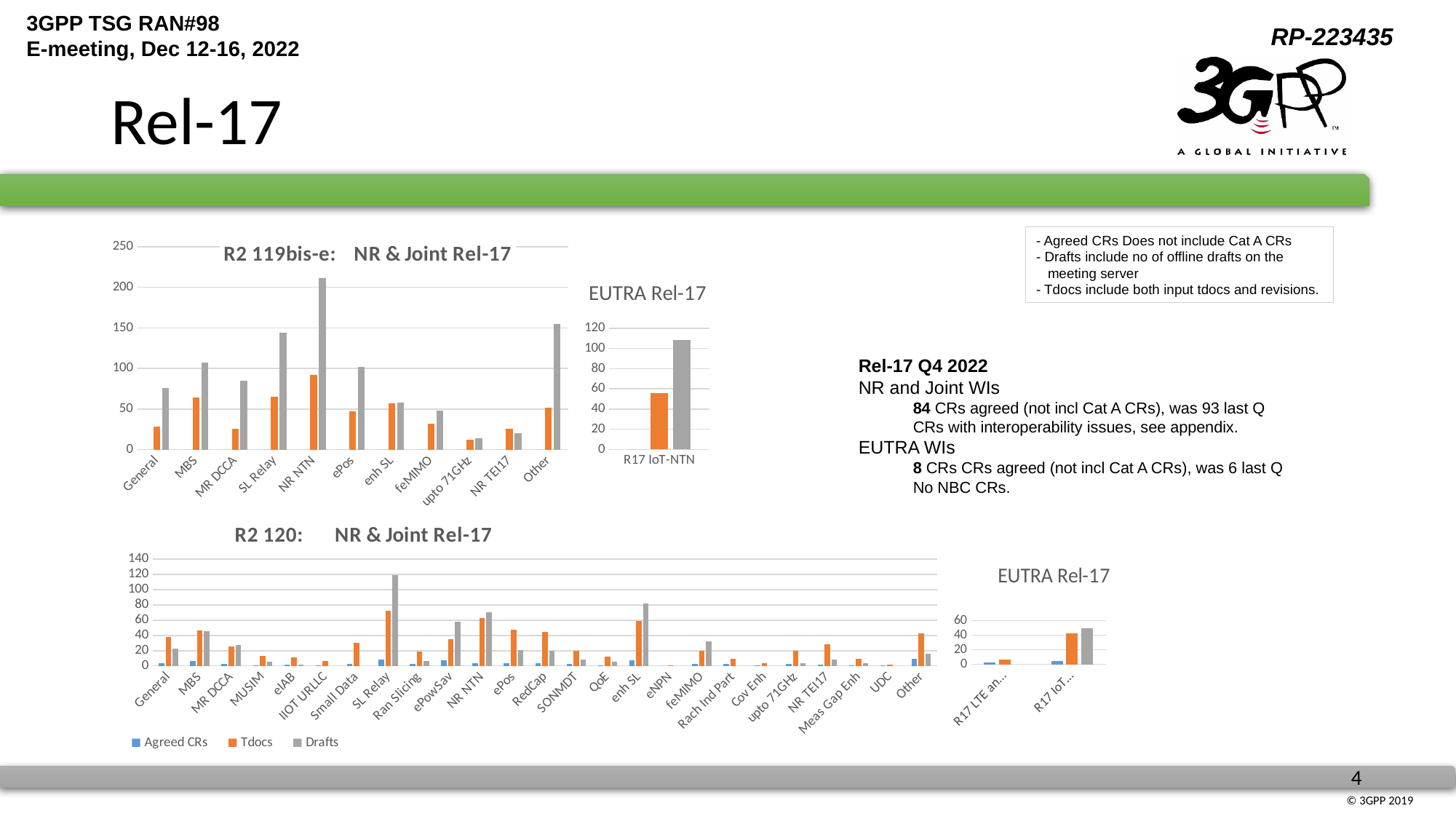

# Rel-17

### Chart: R2 119bis-e:    NR & Joint Rel-17

| Category | Agreed CRs | Tdocs 119bis-e | Drafts |
|---|---|---|---|
| General | 0.0 | 28.0 | 76.0 |
| MBS | 0.0 | 64.0 | 107.0 |
| MR DCCA | 0.0 | 26.0 | 85.0 |
| SL Relay | 0.0 | 65.0 | 144.0 |
| NR NTN | 0.0 | 92.0 | 211.0 |
| ePos | 0.0 | 47.0 | 102.0 |
| enh SL | 0.0 | 57.0 | 58.0 |
| feMIMO | 0.0 | 32.0 | 48.0 |
| upto 71GHz | 0.0 | 12.0 | 14.0 |
| NR TEI17 | 0.0 | 26.0 | 20.0 |
| Other | 0.0 | 52.0 | 155.0 |
- Agreed CRs Does not include Cat A CRs
- Drafts include no of offline drafts on the
   meeting server
- Tdocs include both input tdocs and revisions.

### Chart: EUTRA Rel-17

| Category | Agreed CRs | Tdocs 119bis-e | Drafts |
|---|---|---|---|
| R17 IoT-NTN | 0.0 | 56.0 | 108.0 |
Rel-17 Q4 2022
NR and Joint WIs
84 CRs agreed (not incl Cat A CRs), was 93 last Q
CRs with interoperability issues, see appendix.
EUTRA WIs
8 CRs CRs agreed (not incl Cat A CRs), was 6 last Q
No NBC CRs.

### Chart: R2 120:       NR & Joint Rel-17

| Category | Agreed CRs | Tdocs | Drafts |
|---|---|---|---|
| General | 4.0 | 38.0 | 23.0 |
| MBS | 6.0 | 47.0 | 46.0 |
| MR DCCA | 3.0 | 25.0 | 27.0 |
| MUSIM | 1.0 | 13.0 | 5.0 |
| eIAB | 2.0 | 11.0 | 2.0 |
| IIOT URLLC | 1.0 | 6.0 | None |
| Small Data | 3.0 | 30.0 | None |
| SL Relay | 8.0 | 72.0 | 119.0 |
| Ran Slicing | 3.0 | 19.0 | 6.0 |
| ePowSav | 7.0 | 35.0 | 58.0 |
| NR NTN | 4.0 | 63.0 | 70.0 |
| ePos | 4.0 | 48.0 | 21.0 |
| RedCap | 4.0 | 45.0 | 20.0 |
| SONMDT | 3.0 | 20.0 | 8.0 |
| QoE | 1.0 | 12.0 | 5.0 |
| enh SL | 7.0 | 59.0 | 82.0 |
| eNPN | 0.0 | 1.0 | None |
| feMIMO | 3.0 | 20.0 | 32.0 |
| Rach Ind Part | 3.0 | 9.0 | None |
| Cov Enh | 1.0 | 4.0 | None |
| upto 71GHz | 3.0 | 20.0 | 4.0 |
| NR TEI17 | 2.0 | 28.0 | 8.0 |
| Meas Gap Enh | 1.0 | 9.0 | 4.0 |
| UDC | 1.0 | 2.0 | None |
| Other | 9.0 | 43.0 | 16.0 |

### Chart: EUTRA Rel-17

| Category | Agreed CRs | Tdocs | Drafts |
|---|---|---|---|
| R17 LTE and IoT | 3.0 | 7.0 | None |
| R17 IoT-NTN | 5.0 | 43.0 | 50.0 |